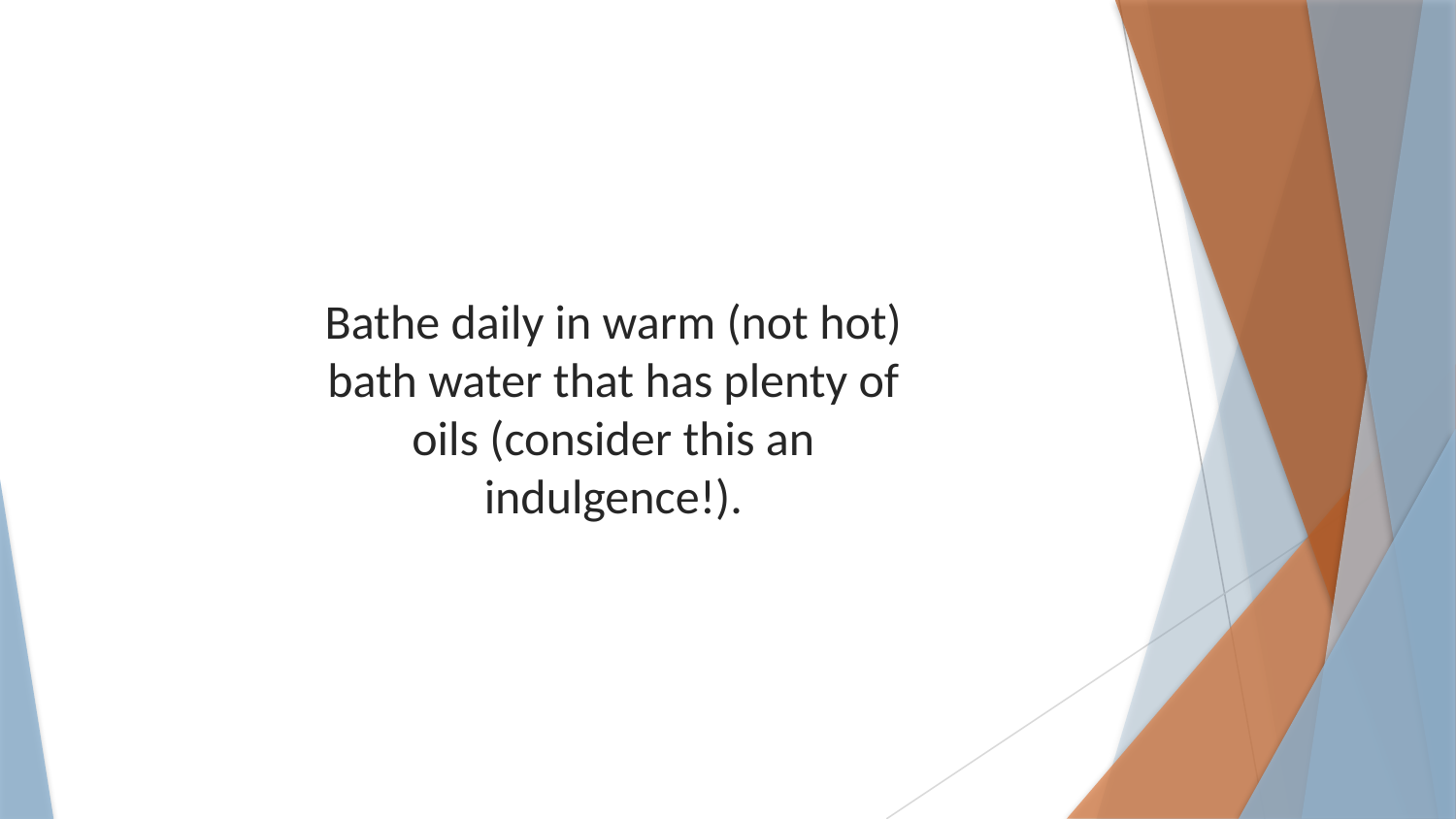

Bathe daily in warm (not hot) bath water that has plenty of oils (consider this an indulgence!).